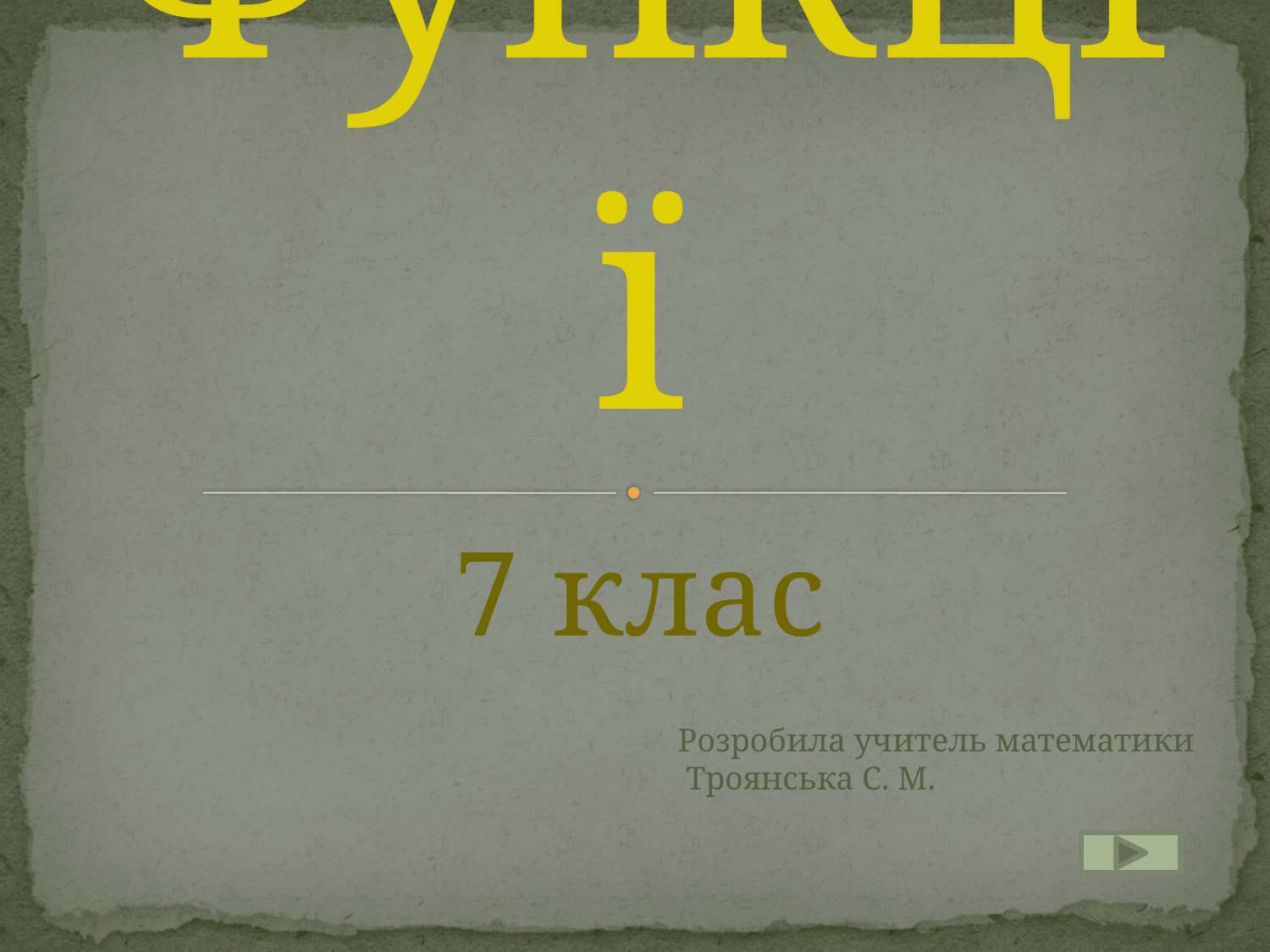

# Функції
7 клас
Розробила учитель математики
 Троянська С. М.